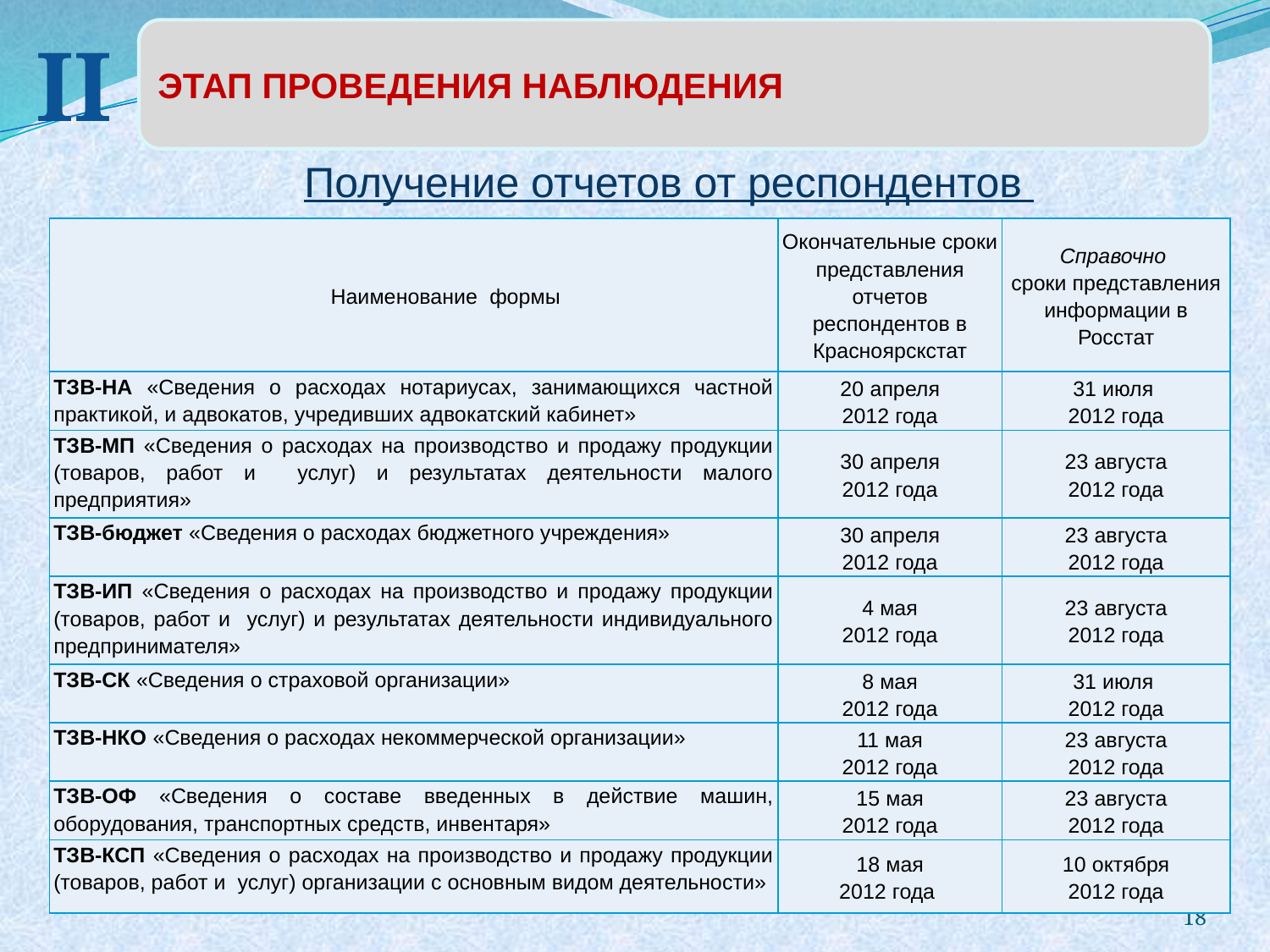

II
ЭТАП ПРОВЕДЕНИЯ НАБЛЮДЕНИЯ
Получение отчетов от респондентов
| Наименование формы | Окончательные сроки представления отчетов респондентов в Красноярскстат | Справочно сроки представления информации в Росстат |
| --- | --- | --- |
| ТЗВ-НА «Сведения о расходах нотариусах, занимающихся частной практикой, и адвокатов, учредивших адвокатский кабинет» | 20 апреля 2012 года | 31 июля 2012 года |
| ТЗВ-МП «Сведения о расходах на производство и продажу продукции (товаров, работ и услуг) и результатах деятельности малого предприятия» | 30 апреля 2012 года | 23 августа 2012 года |
| ТЗВ-бюджет «Сведения о расходах бюджетного учреждения» | 30 апреля 2012 года | 23 августа 2012 года |
| ТЗВ-ИП «Сведения о расходах на производство и продажу продукции (товаров, работ и услуг) и результатах деятельности индивидуального предпринимателя» | 4 мая 2012 года | 23 августа 2012 года |
| ТЗВ-СК «Сведения о страховой организации» | 8 мая 2012 года | 31 июля 2012 года |
| ТЗВ-НКО «Сведения о расходах некоммерческой организации» | 11 мая 2012 года | 23 августа 2012 года |
| ТЗВ-ОФ «Сведения о составе введенных в действие машин, оборудования, транспортных средств, инвентаря» | 15 мая 2012 года | 23 августа 2012 года |
| ТЗВ-КСП «Сведения о расходах на производство и продажу продукции (товаров, работ и услуг) организации с основным видом деятельности» | 18 мая 2012 года | 10 октября 2012 года |
18